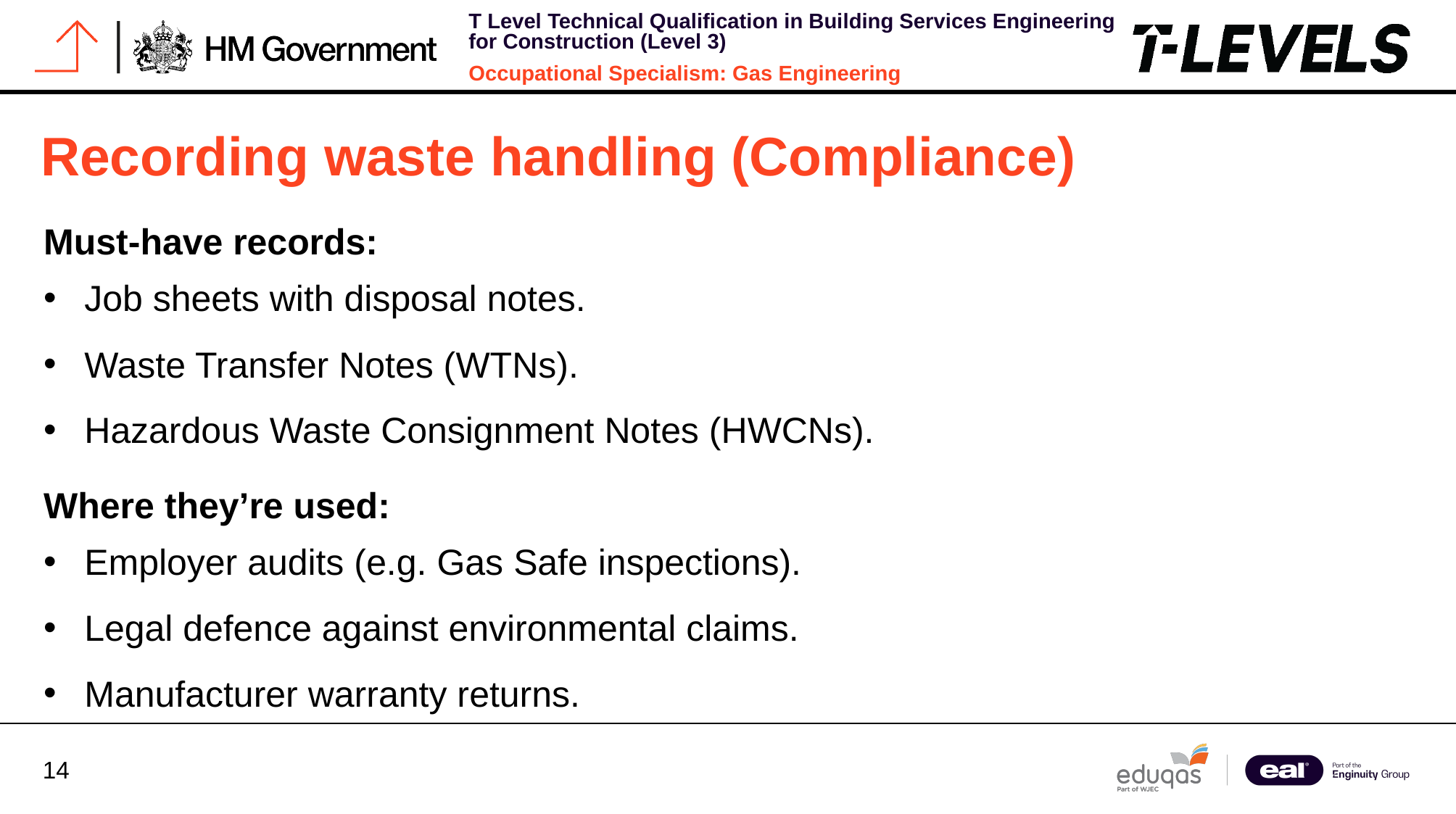

# Recording waste handling (Compliance)
Must-have records:
Job sheets with disposal notes.
Waste Transfer Notes (WTNs).
Hazardous Waste Consignment Notes (HWCNs).
Where they’re used:
Employer audits (e.g. Gas Safe inspections).
Legal defence against environmental claims.
Manufacturer warranty returns.